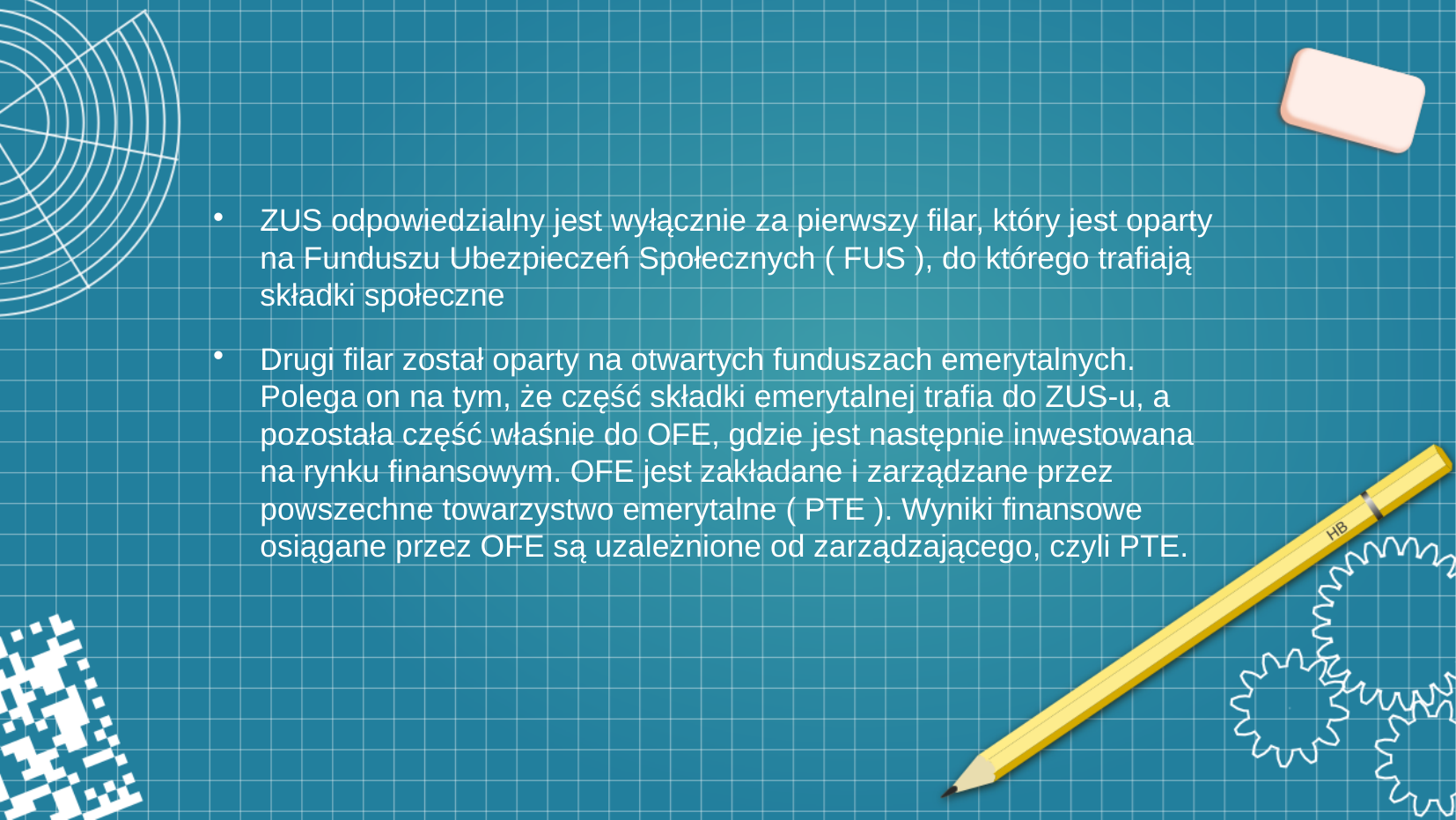

# ZUS odpowiedzialny jest wyłącznie za pierwszy filar, który jest oparty na Funduszu Ubezpieczeń Społecznych ( FUS ), do którego trafiają składki społeczne
Drugi filar został oparty na otwartych funduszach emerytalnych. Polega on na tym, że część składki emerytalnej trafia do ZUS-u, a pozostała część właśnie do OFE, gdzie jest następnie inwestowana na rynku finansowym. OFE jest zakładane i zarządzane przez powszechne towarzystwo emerytalne ( PTE ). Wyniki finansowe osiągane przez OFE są uzależnione od zarządzającego, czyli PTE.